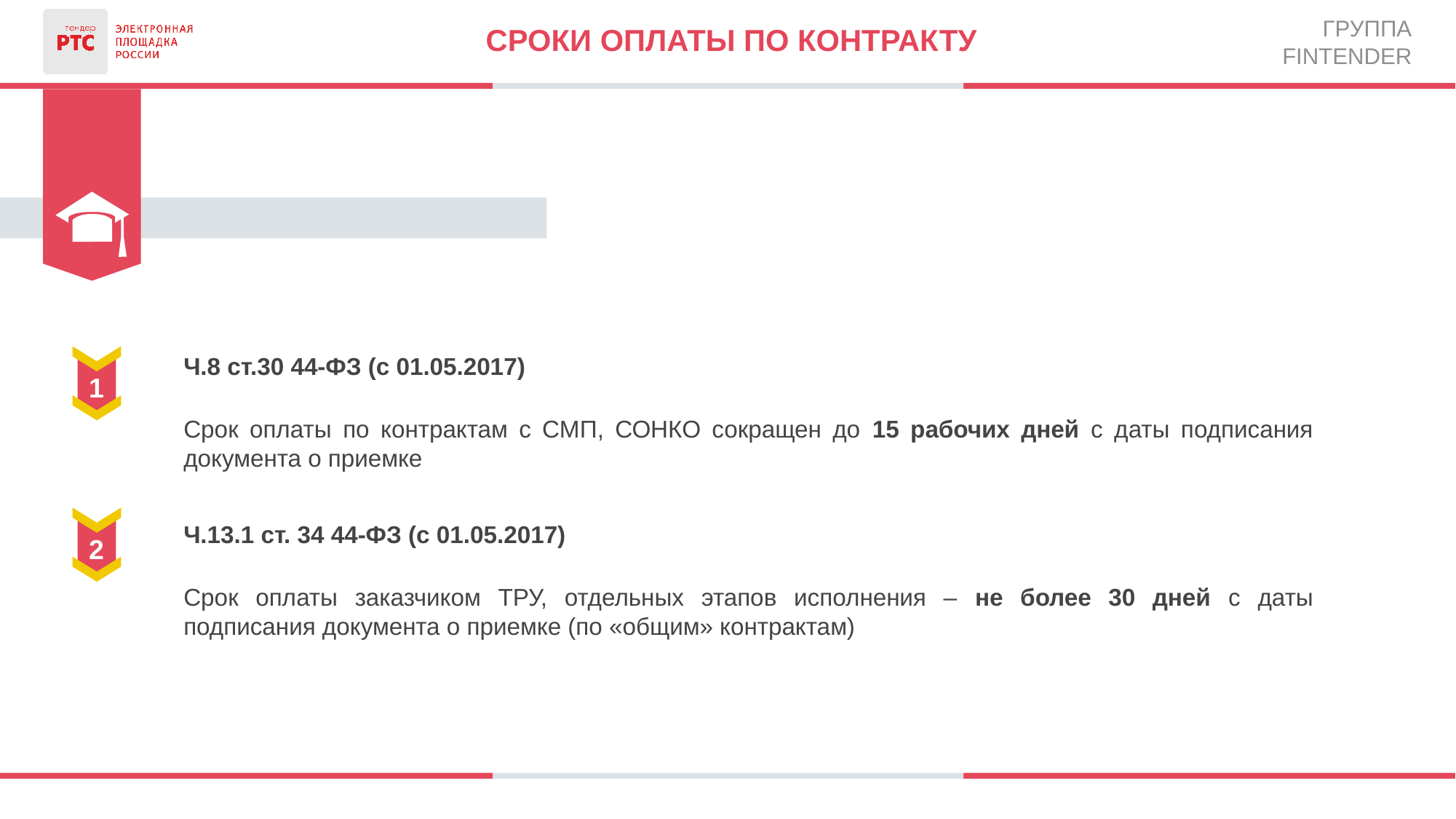

Сроки оплаты по контракту

Ч.8 ст.30 44-ФЗ (с 01.05.2017)
Срок оплаты по контрактам с СМП, СОНКО сокращен до 15 рабочих дней с даты подписания документа о приемке

Ч.13.1 ст. 34 44-ФЗ (с 01.05.2017)
Срок оплаты заказчиком ТРУ, отдельных этапов исполнения – не более 30 дней с даты подписания документа о приемке (по «общим» контрактам)

1

2